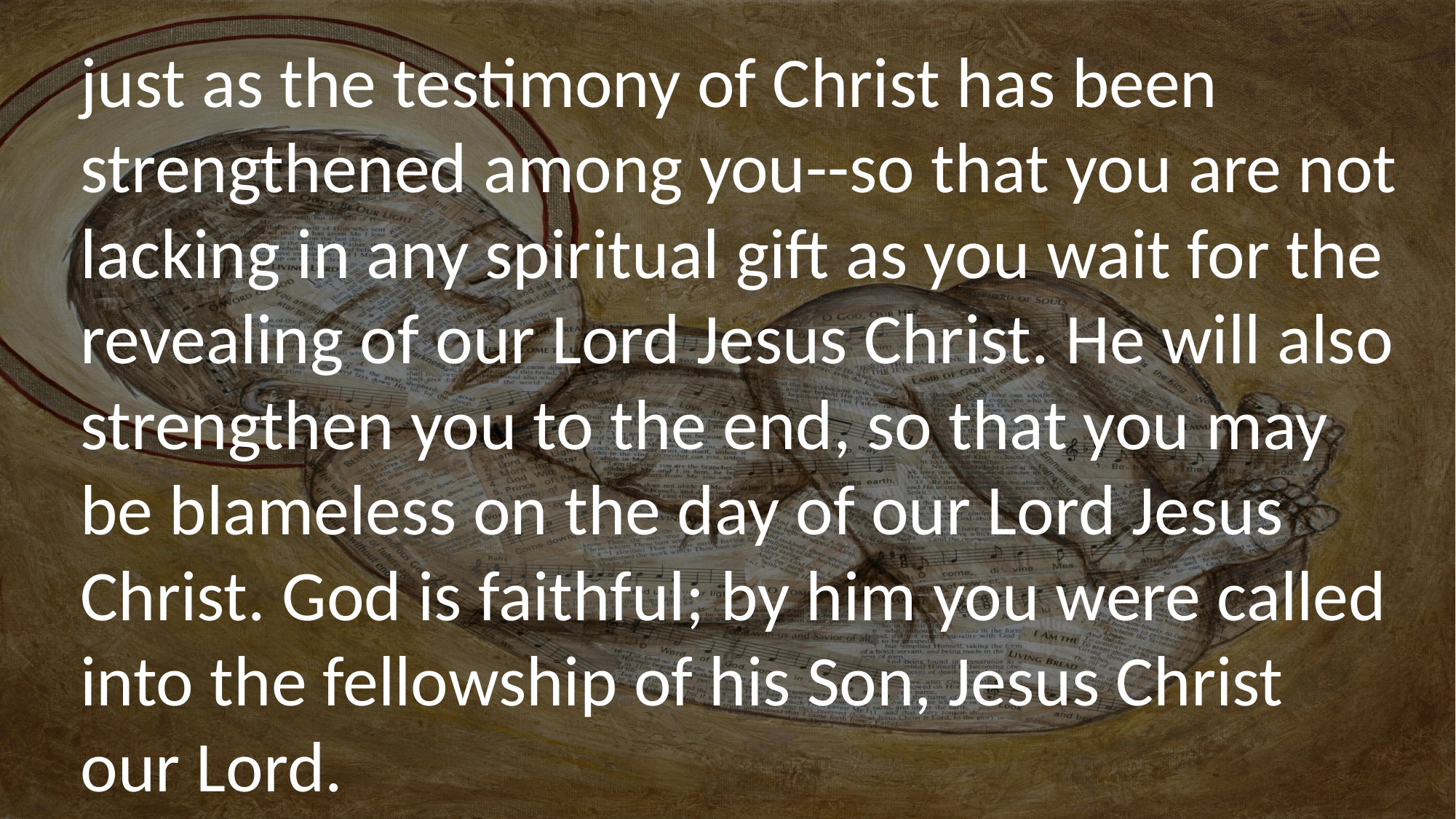

just as the testimony of Christ has been strengthened among you--so that you are not lacking in any spiritual gift as you wait for the revealing of our Lord Jesus Christ. He will also strengthen you to the end, so that you may be blameless on the day of our Lord Jesus Christ. God is faithful; by him you were called into the fellowship of his Son, Jesus Christ our Lord.